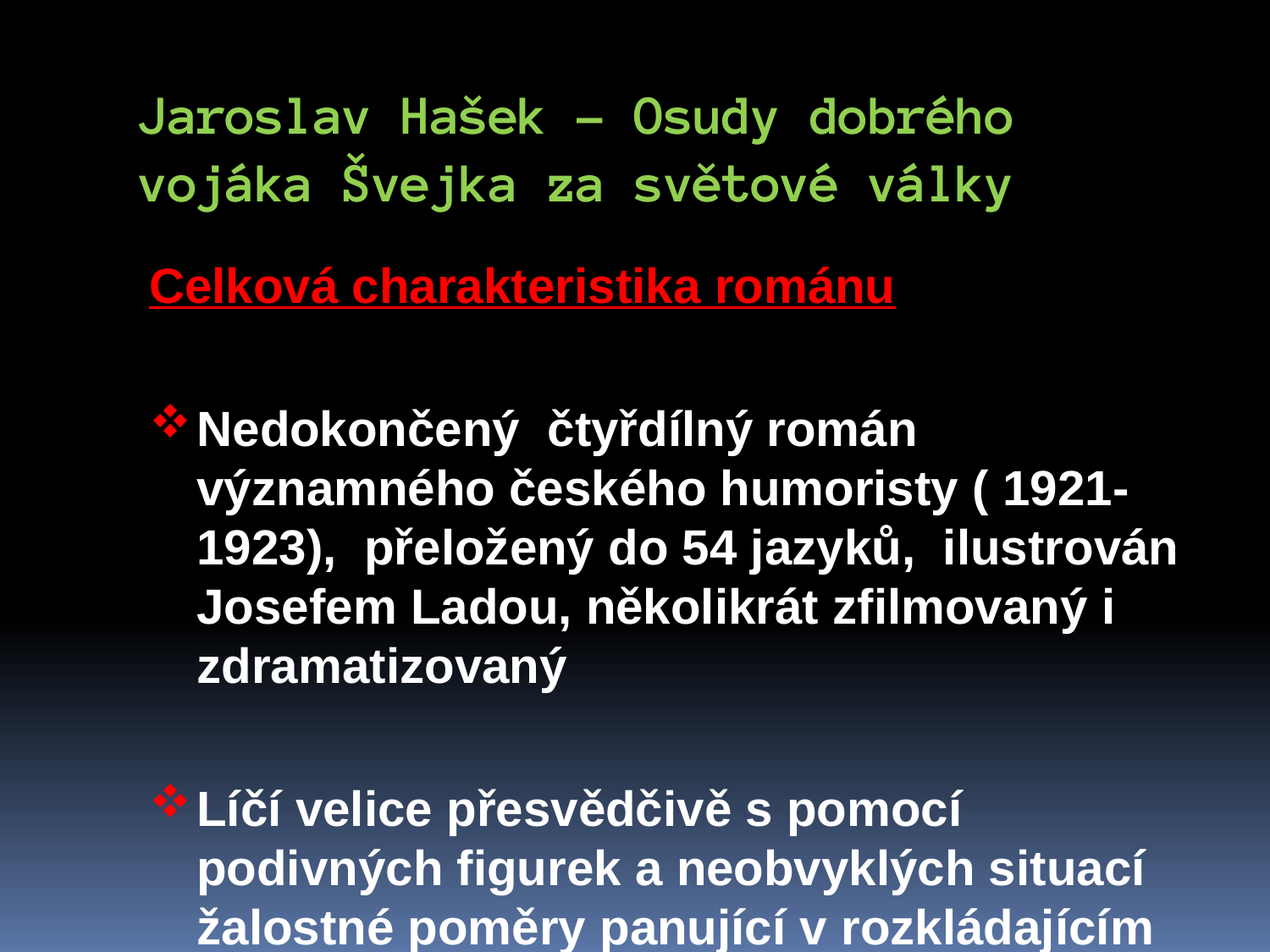

# Jaroslav Hašek – Osudy dobrého vojáka Švejka za světové války
Celková charakteristika románu

Nedokončený  čtyřdílný román významného českého humoristy ( 1921-1923),  přeložený do 54 jazyků,  ilustrován Josefem Ladou, několikrát zfilmovaný i zdramatizovaný

Líčí velice přesvědčivě s pomocí podivných figurek a neobvyklých situací žalostné poměry panující v rozkládajícím se Rakousku-Uhersku